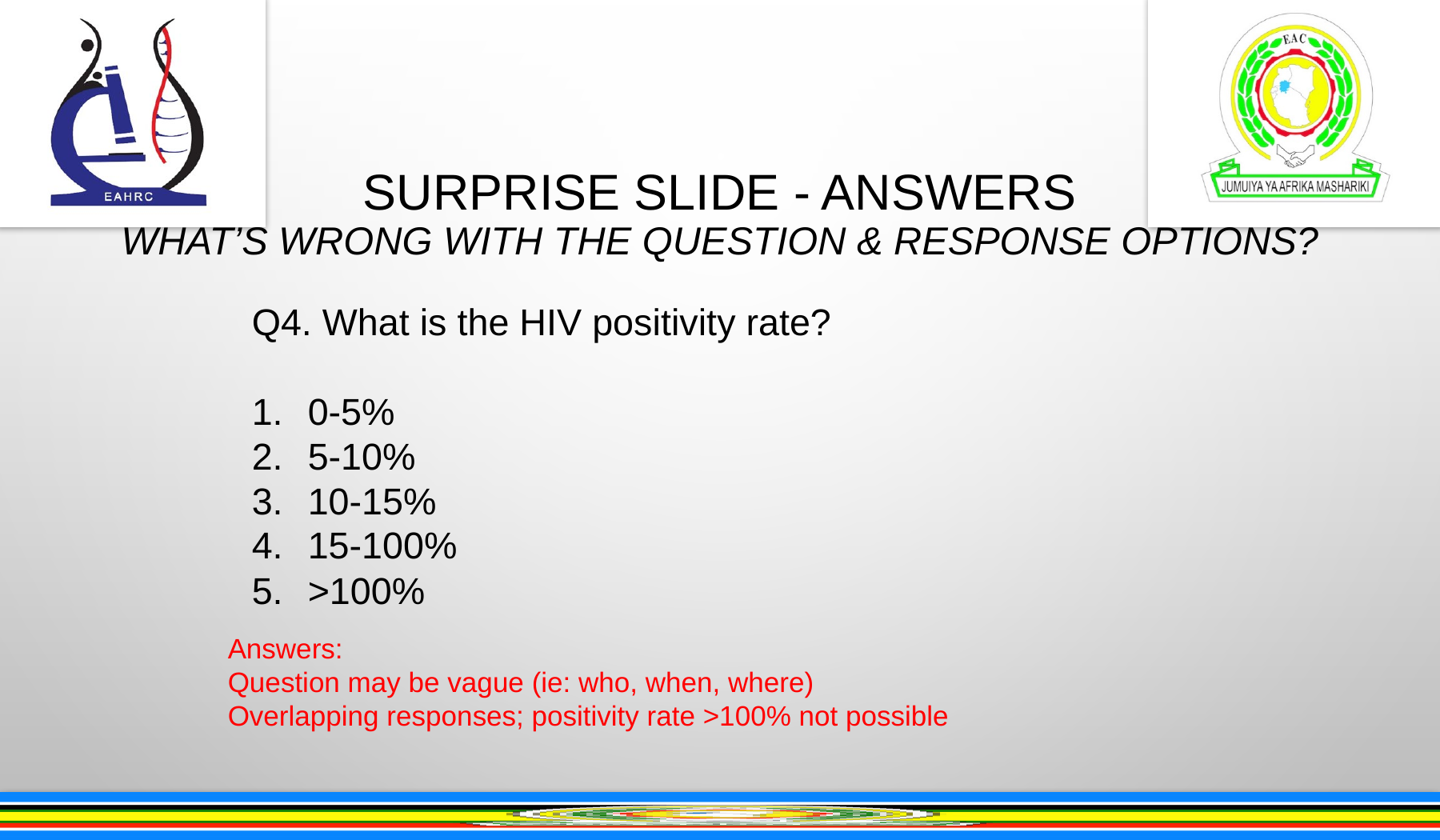

# Surprise Slide - Answers What’s wrong with the question & response options?
Q4. What is the HIV positivity rate?

0-5%
5-10%
10-15%
15-100%
>100%

Answers:
Question may be vague (ie: who, when, where)
Overlapping responses; positivity rate >100% not possible